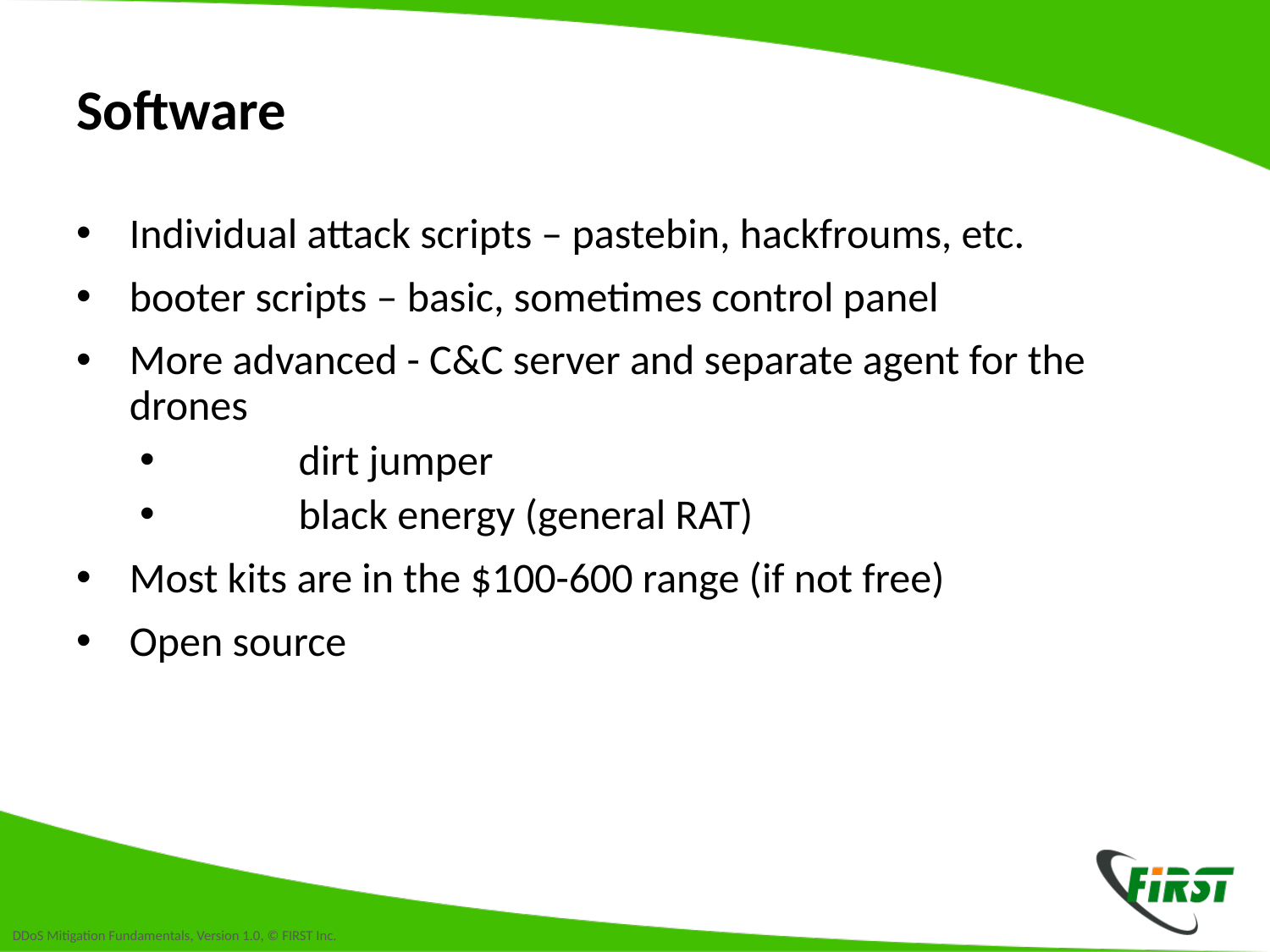

# Software
Individual attack scripts – pastebin, hackfroums, etc.
booter scripts – basic, sometimes control panel
More advanced - C&C server and separate agent for the drones
	dirt jumper
	black energy (general RAT)
Most kits are in the $100-600 range (if not free)
Open source